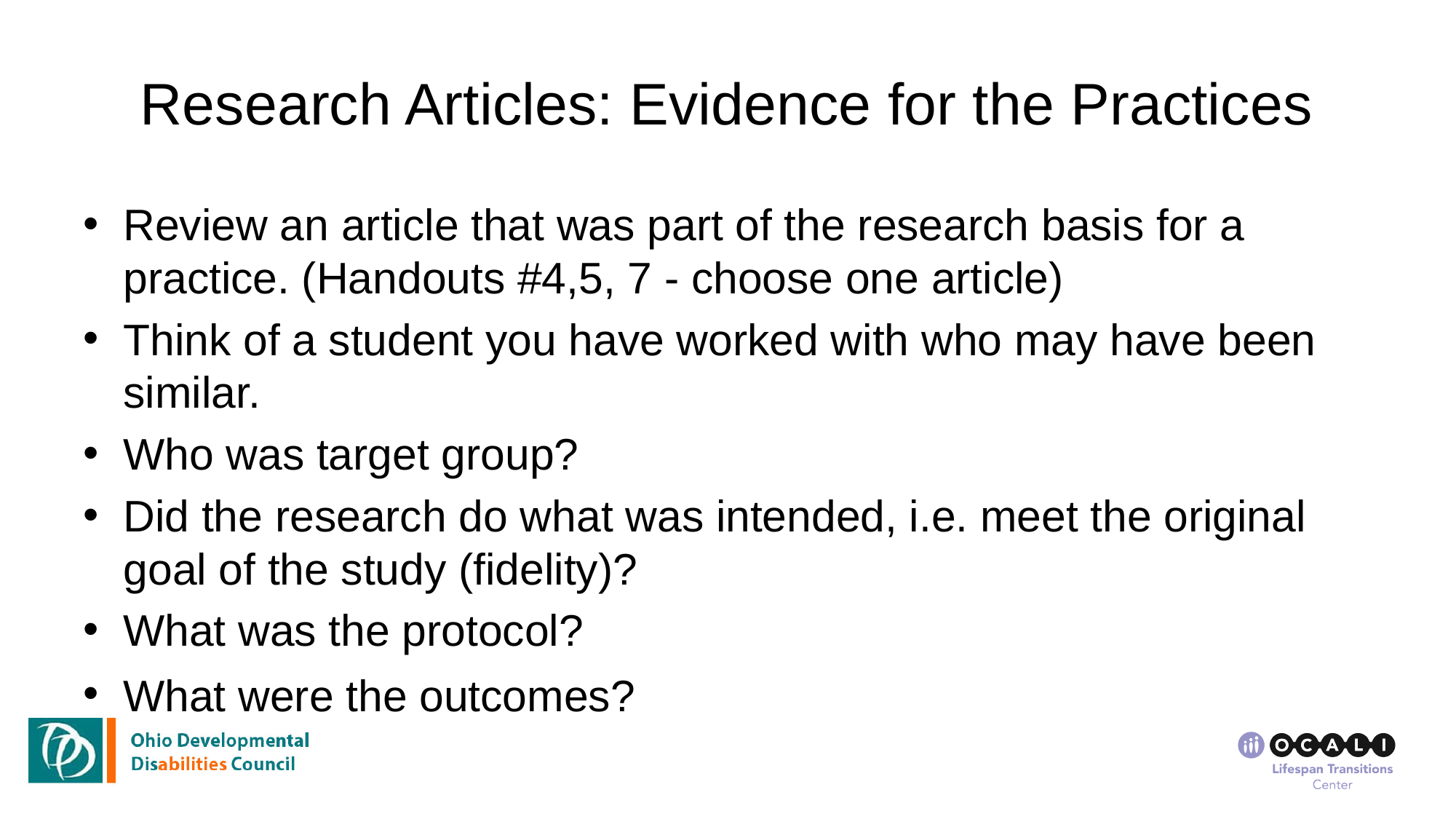

# Research Articles: Evidence for the Practices
Review an article that was part of the research basis for a practice. (Handouts #4,5, 7 - choose one article)
Think of a student you have worked with who may have been similar.
Who was target group?
Did the research do what was intended, i.e. meet the original goal of the study (fidelity)?
What was the protocol?
What were the outcomes?